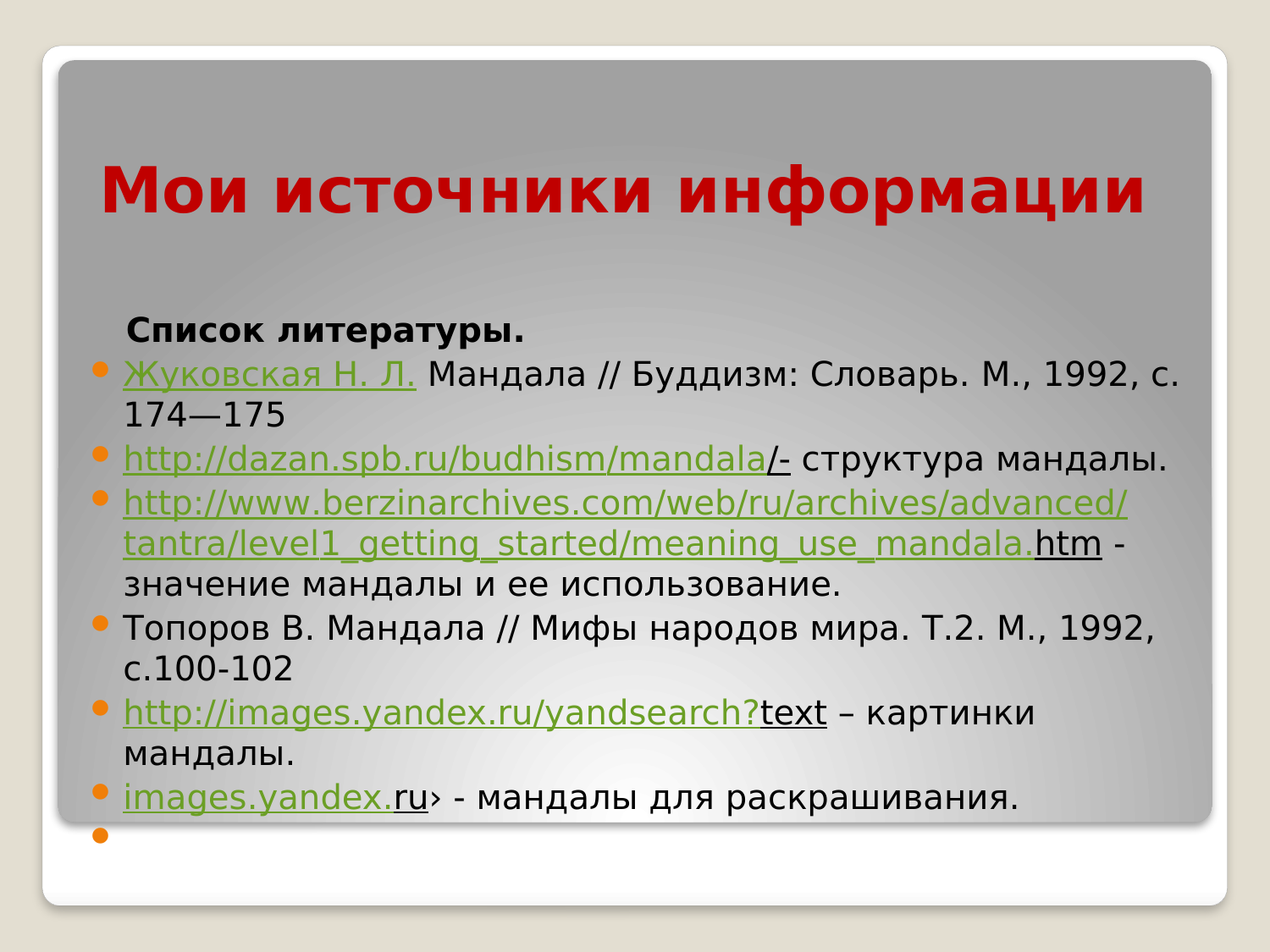

# Мои источники информации
   Список литературы.
Жуковская Н. Л. Мандала // Буддизм: Словарь. М., 1992, с. 174—175
http://dazan.spb.ru/budhism/mandala/- структура мандалы.
http://www.berzinarchives.com/web/ru/archives/advanced/tantra/level1_getting_started/meaning_use_mandala.htm - значение мандалы и ее использование.
Топоров В. Мандала // Мифы народов мира. Т.2. М., 1992, с.100-102
http://images.yandex.ru/yandsearch?text – картинки мандалы.
images.yandex.ru› - мандалы для раскрашивания.